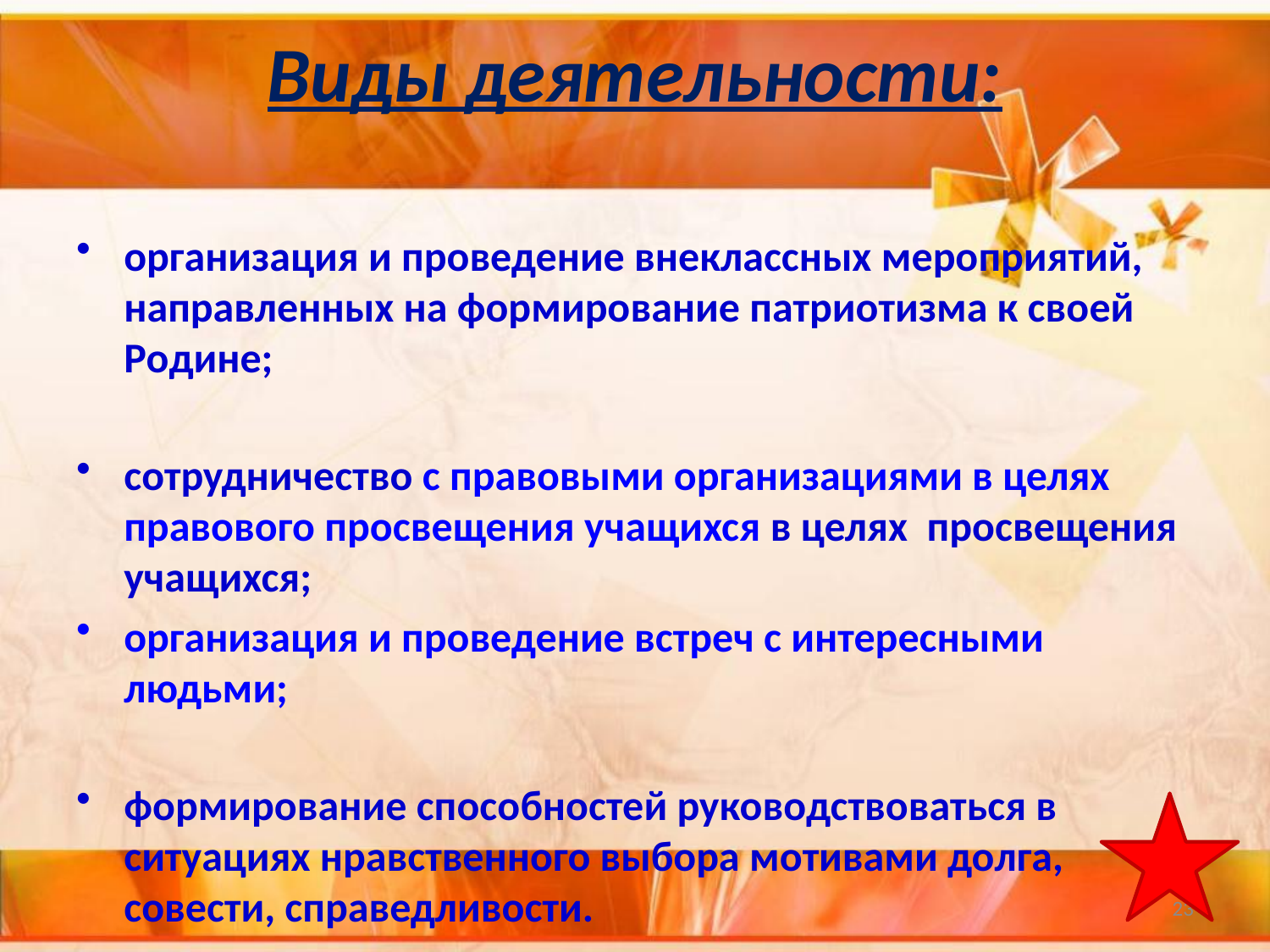

# Виды деятельности:
организация и проведение внеклассных мероприятий, направленных на формирование патриотизма к своей Родине;

сотрудничество с правовыми организациями в целях правового просвещения учащихся в целях  просвещения учащихся;
организация и проведение встреч с интересными людьми;

формирование способностей руководствоваться в ситуациях нравственного выбора мотивами долга, совести, справедливости.

23